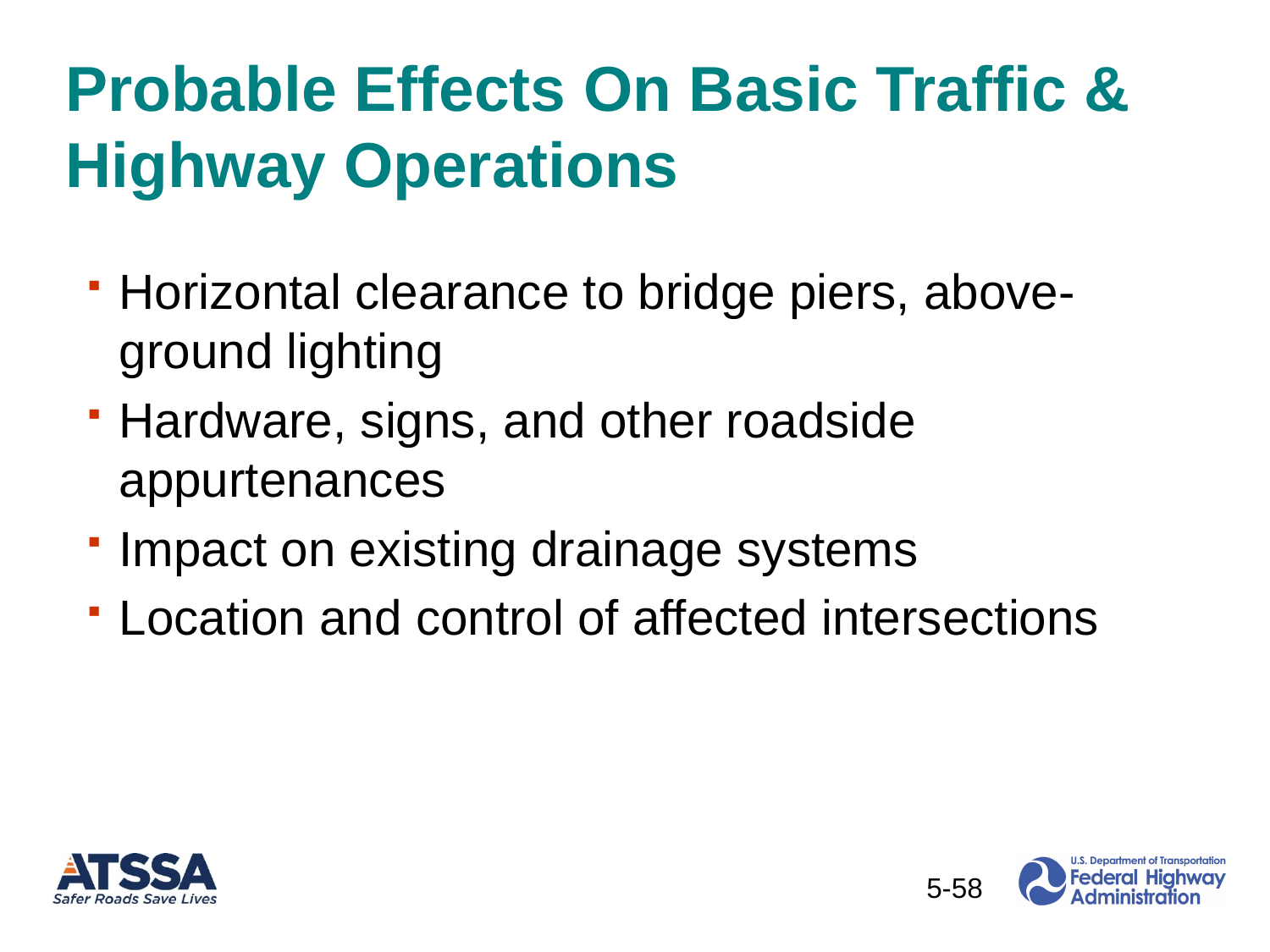

# Probable Effects On Basic Traffic & Highway Operations
Horizontal clearance to bridge piers, above-ground lighting
Hardware, signs, and other roadside appurtenances
Impact on existing drainage systems
Location and control of affected intersections